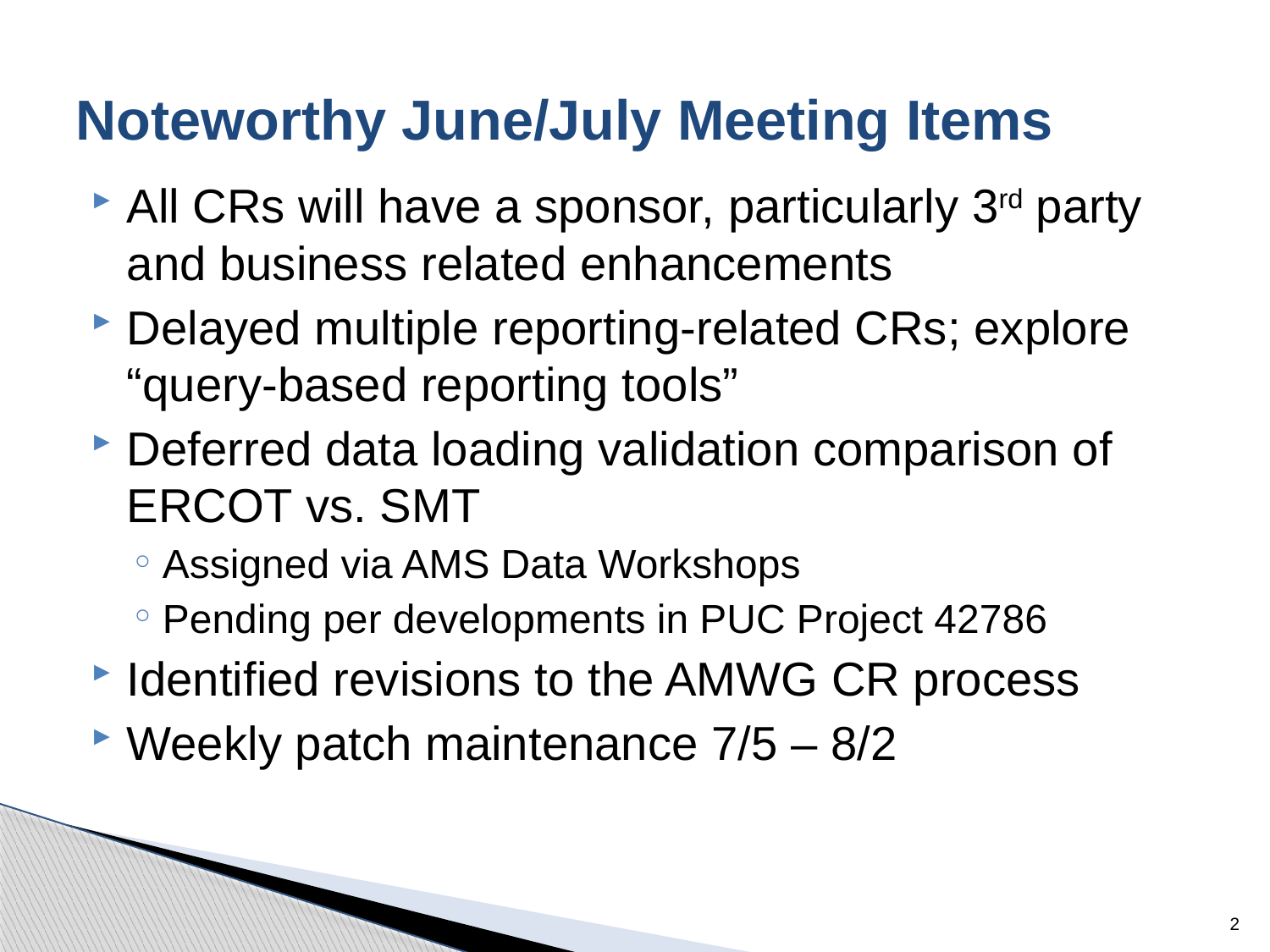

# Noteworthy June/July Meeting Items
All CRs will have a sponsor, particularly 3rd party and business related enhancements
Delayed multiple reporting-related CRs; explore “query-based reporting tools”
Deferred data loading validation comparison of ERCOT vs. SMT
Assigned via AMS Data Workshops
Pending per developments in PUC Project 42786
Identified revisions to the AMWG CR process
Weekly patch maintenance 7/5 – 8/2

2